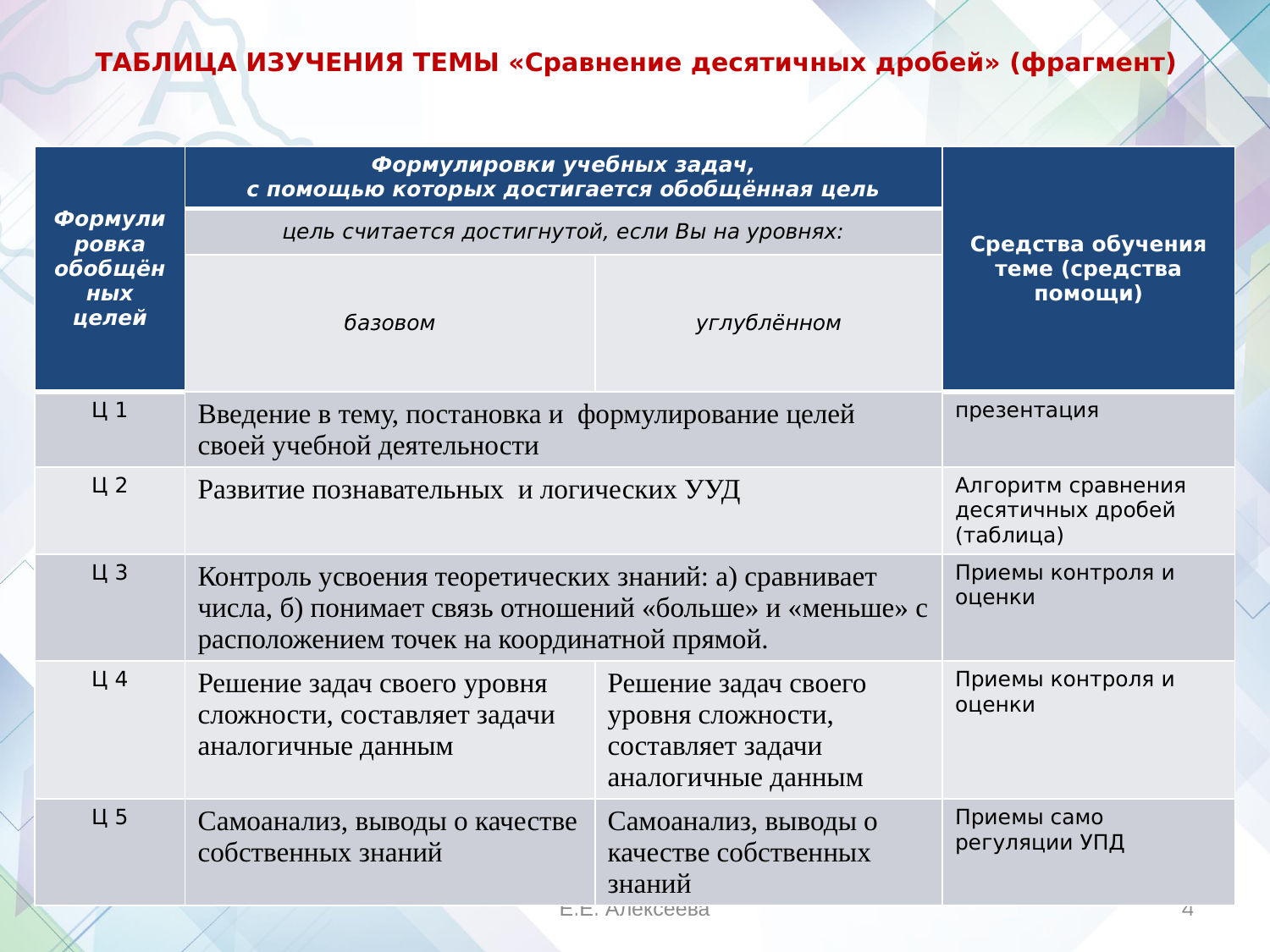

# ТАБЛИЦА ИЗУЧЕНИЯ ТЕМЫ «Сравнение десятичных дробей» (фрагмент)
| Формулировка обобщённых целей | Формулировки учебных задач, с помощью которых достигается обобщённая цель |  | Средства обучения теме (средства помощи) |
| --- | --- | --- | --- |
|  | цель считается достигнутой, если Вы на уровнях: |  |  |
|  | базовом | углублённом |  |
| Ц 1 | Введение в тему, постановка и  формулирование целей своей учебной деятельности |  | презентация |
| Ц 2 | Развитие познавательных  и логических УУД |  | Алгоритм сравнения десятичных дробей (таблица) |
| Ц 3 | Контроль усвоения теоретических знаний: а) сравнивает числа, б) понимает связь отношений «больше» и «меньше» с расположением точек на координатной прямой. |  | Приемы контроля и оценки |
| Ц 4 | Решение задач своего уровня сложности, составляет задачи аналогичные данным | Решение задач своего уровня сложности, составляет задачи аналогичные данным | Приемы контроля и оценки |
| Ц 5 | Самоанализ, выводы о качестве собственных знаний | Самоанализ, выводы о качестве собственных знаний | Приемы само регуляции УПД |
Е.Е. Алексеева
4